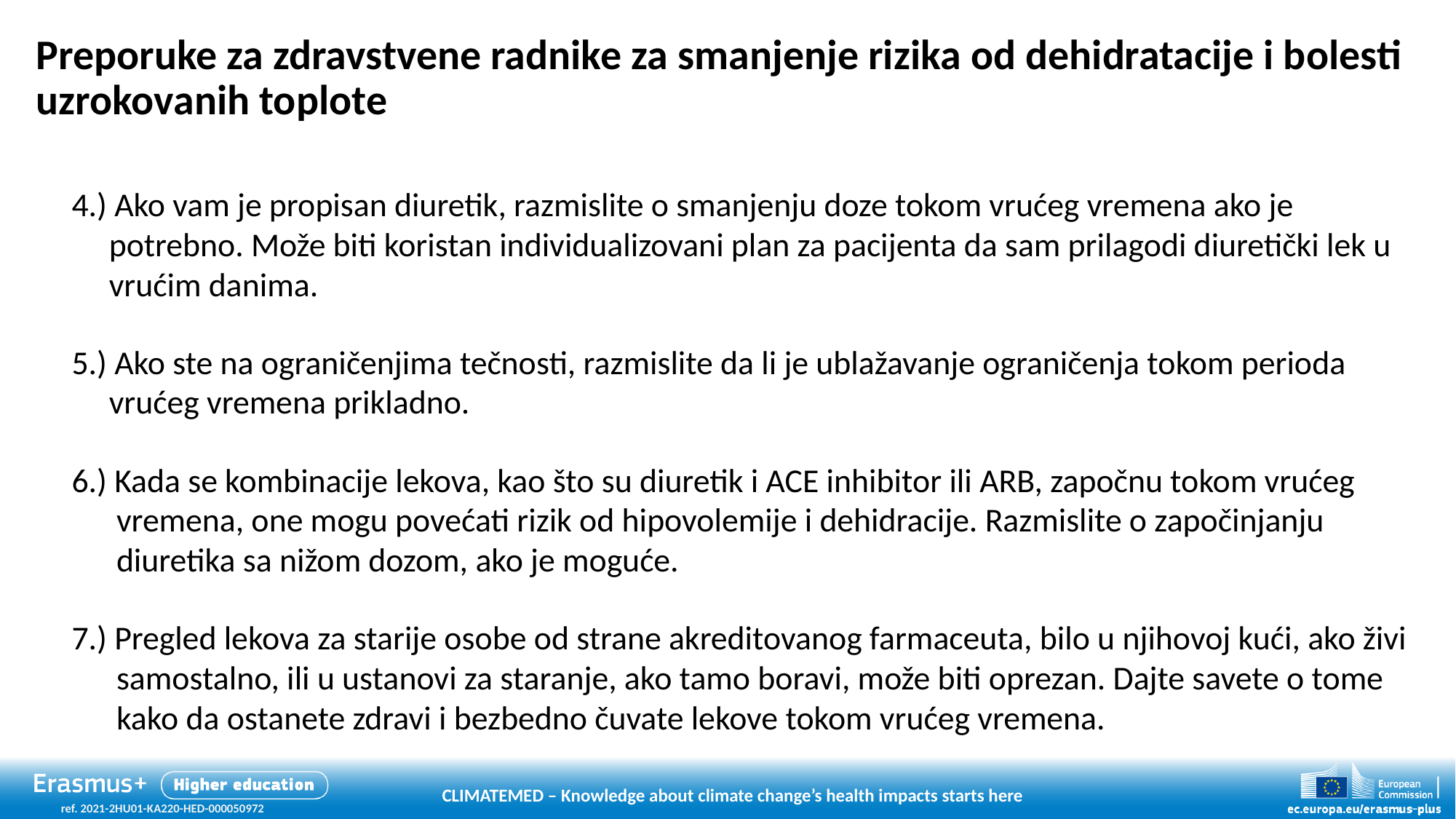

# Preporuke za zdravstvene radnike za smanjenje rizika od dehidratacije i bolesti uzrokovanih toplote
4.) Ako vam je propisan diuretik, razmislite o smanjenju doze tokom vrućeg vremena ako je
     potrebno. Može biti koristan individualizovani plan za pacijenta da sam prilagodi diuretički lek u
     vrućim danima.
5.) Ako ste na ograničenjima tečnosti, razmislite da li je ublažavanje ograničenja tokom perioda
     vrućeg vremena prikladno.
6.) Kada se kombinacije lekova, kao što su diuretik i ACE inhibitor ili ARB, započnu tokom vrućeg
      vremena, one mogu povećati rizik od hipovolemije i dehidracije. Razmislite o započinjanju
      diuretika sa nižom dozom, ako je moguće.
7.) Pregled lekova za starije osobe od strane akreditovanog farmaceuta, bilo u njihovoj kući, ako živi
      samostalno, ili u ustanovi za staranje, ako tamo boravi, može biti oprezan. Dajte savete o tome
      kako da ostanete zdravi i bezbedno čuvate lekove tokom vrućeg vremena.